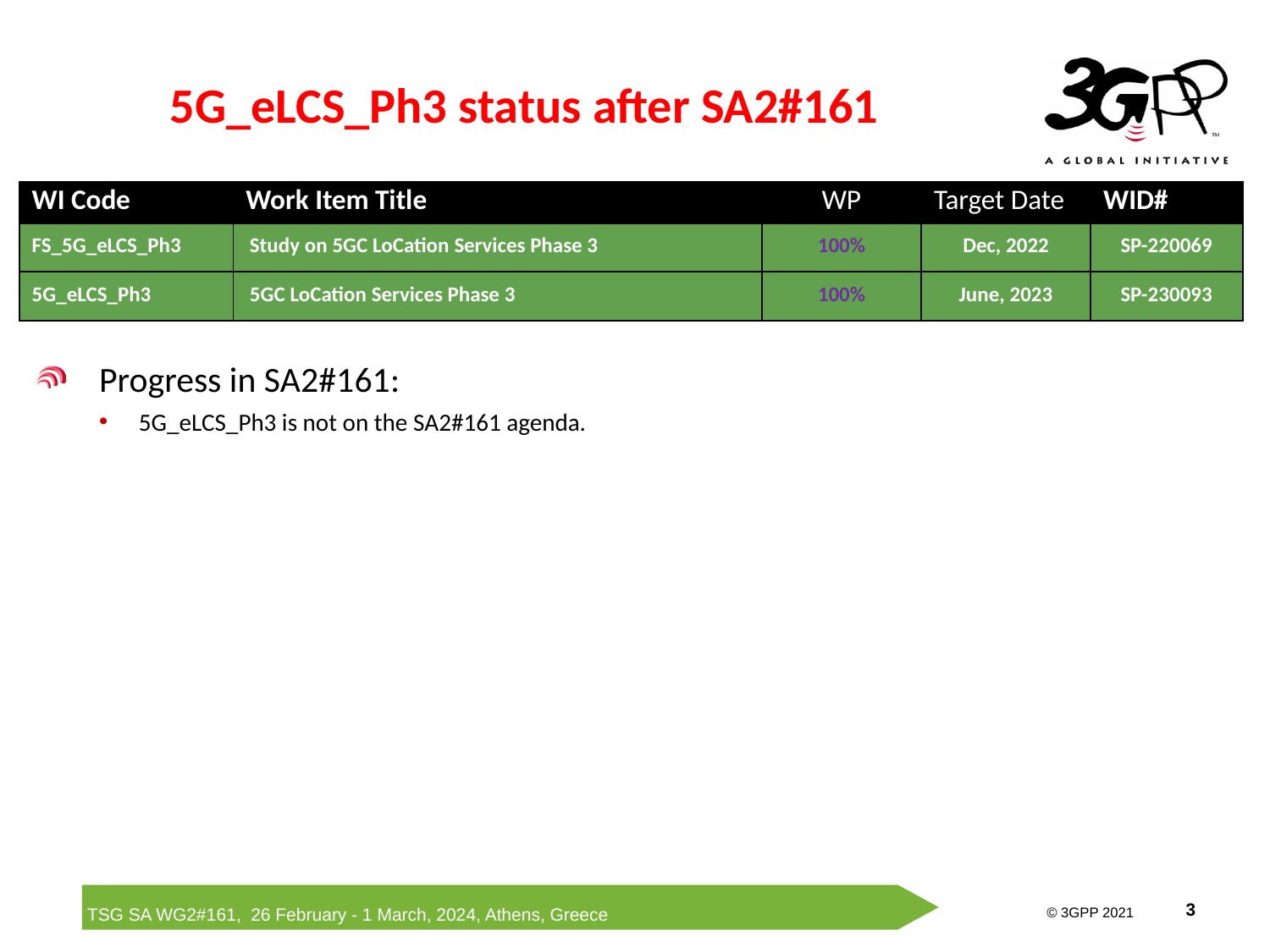

# 5G_eLCS_Ph3 status after SA2#161
| WI Code | Work Item Title | WP | Target Date | WID# |
| --- | --- | --- | --- | --- |
| FS\_5G\_eLCS\_Ph3 | Study on 5GC LoCation Services Phase 3 | 100% | Dec, 2022 | SP-220069 |
| 5G\_eLCS\_Ph3 | 5GC LoCation Services Phase 3 | 100% | June, 2023 | SP-230093 |
Progress in SA2#161:
5G_eLCS_Ph3 is not on the SA2#161 agenda.